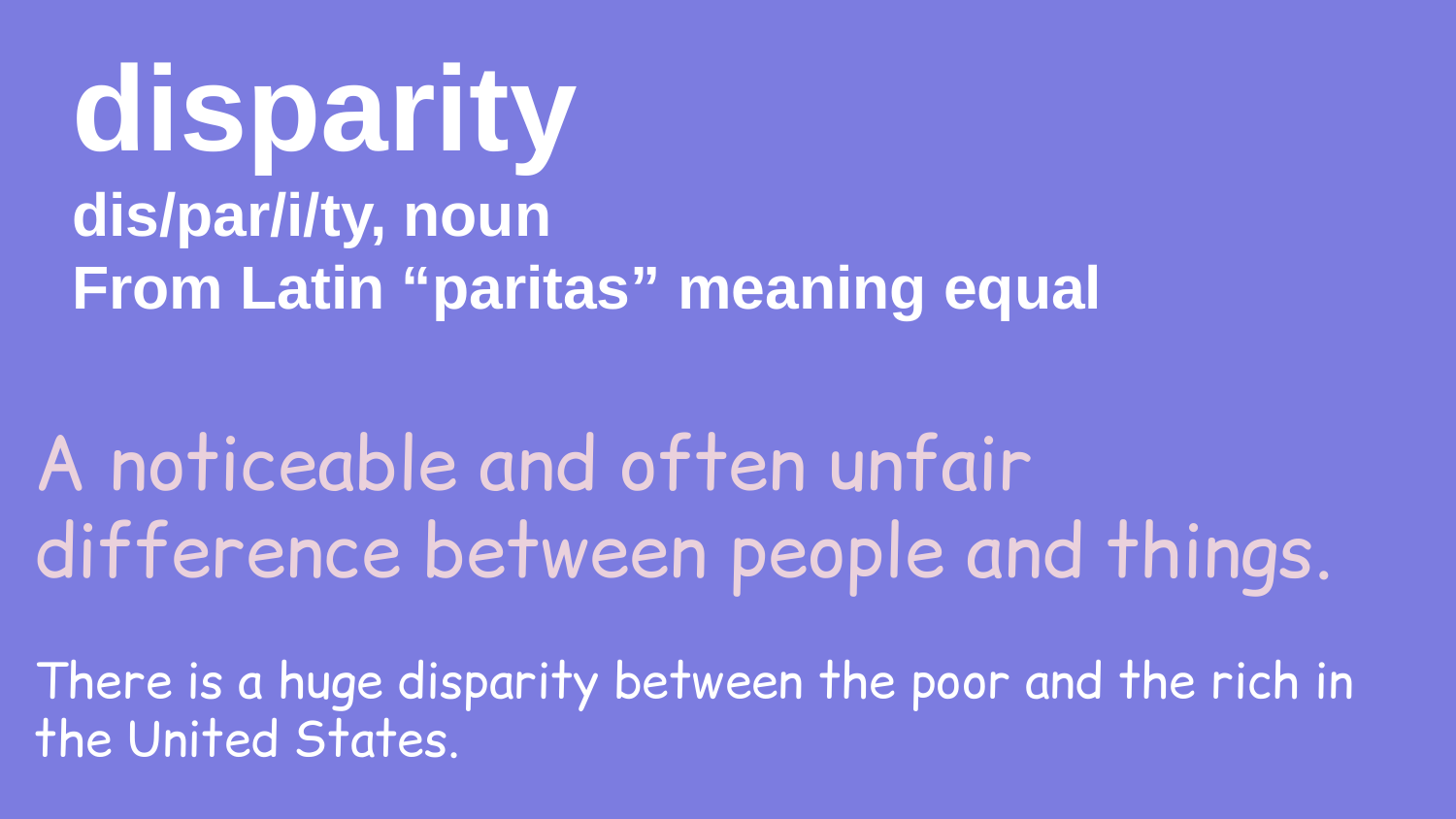

# disparity
dis/par/i/ty, noun
From Latin “paritas” meaning equal
A noticeable and often unfair difference between people and things.

There is a huge disparity between the poor and the rich in the United States.